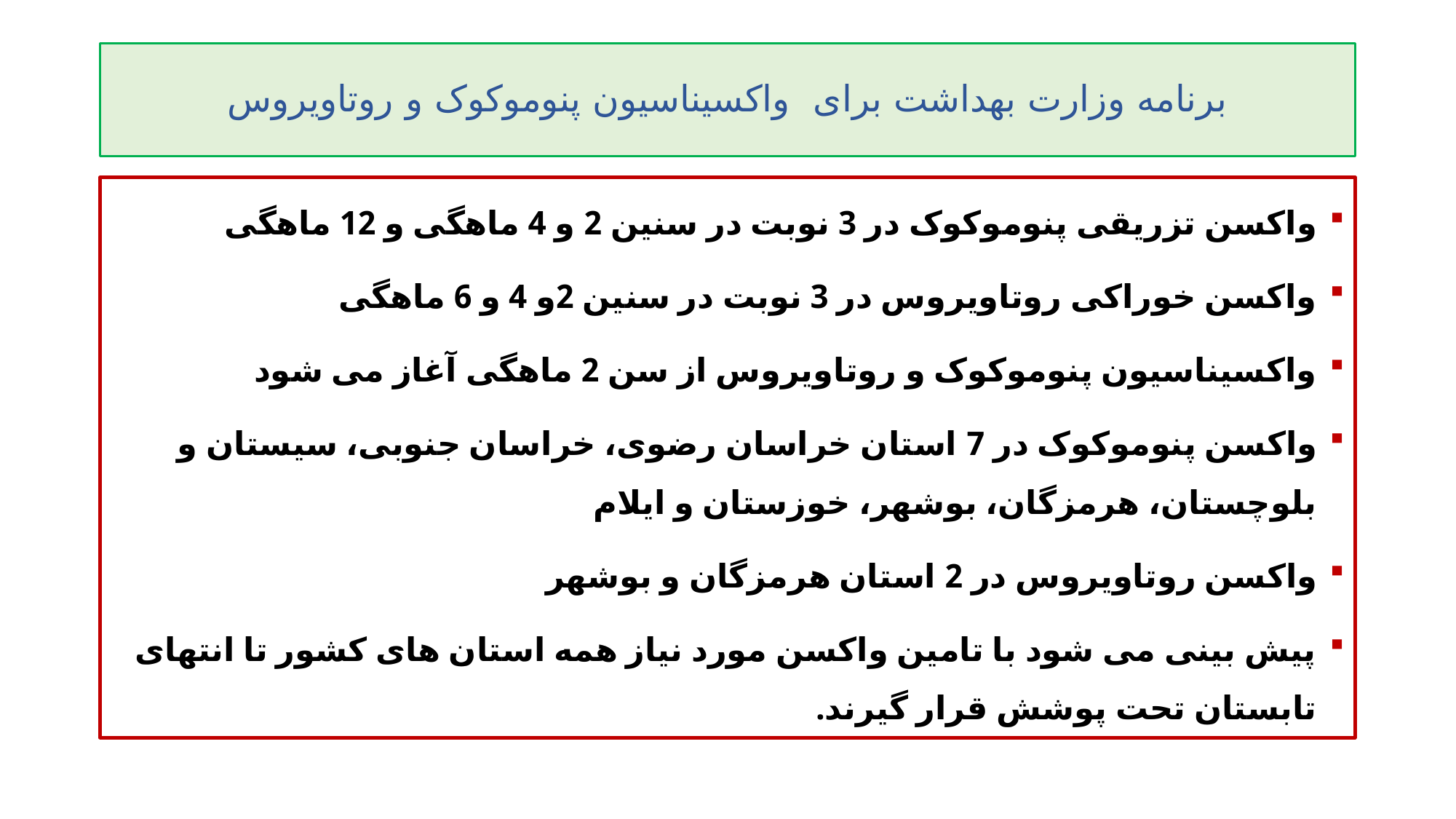

# برنامه وزارت بهداشت برای  واکسیناسیون پنوموکوک و روتاویروس
واکسن تزریقی پنوموکوک در 3 نوبت در سنین 2 و 4 ماهگی و 12 ماهگی
واکسن خوراکی روتاویروس در 3 نوبت در سنین 2و 4 و 6 ماهگی
واکسیناسیون پنوموکوک و روتاویروس از سن 2 ماهگی آغاز می شود
واکسن پنوموکوک در 7 استان خراسان رضوی، خراسان جنوبی، سیستان و بلوچستان، هرمزگان، بوشهر، خوزستان و ایلام
واکسن روتاویروس در 2 استان هرمزگان و بوشهر
پیش بینی می شود با تامین واکسن مورد نیاز همه استان های کشور تا انتهای تابستان تحت پوشش قرار گیرند.